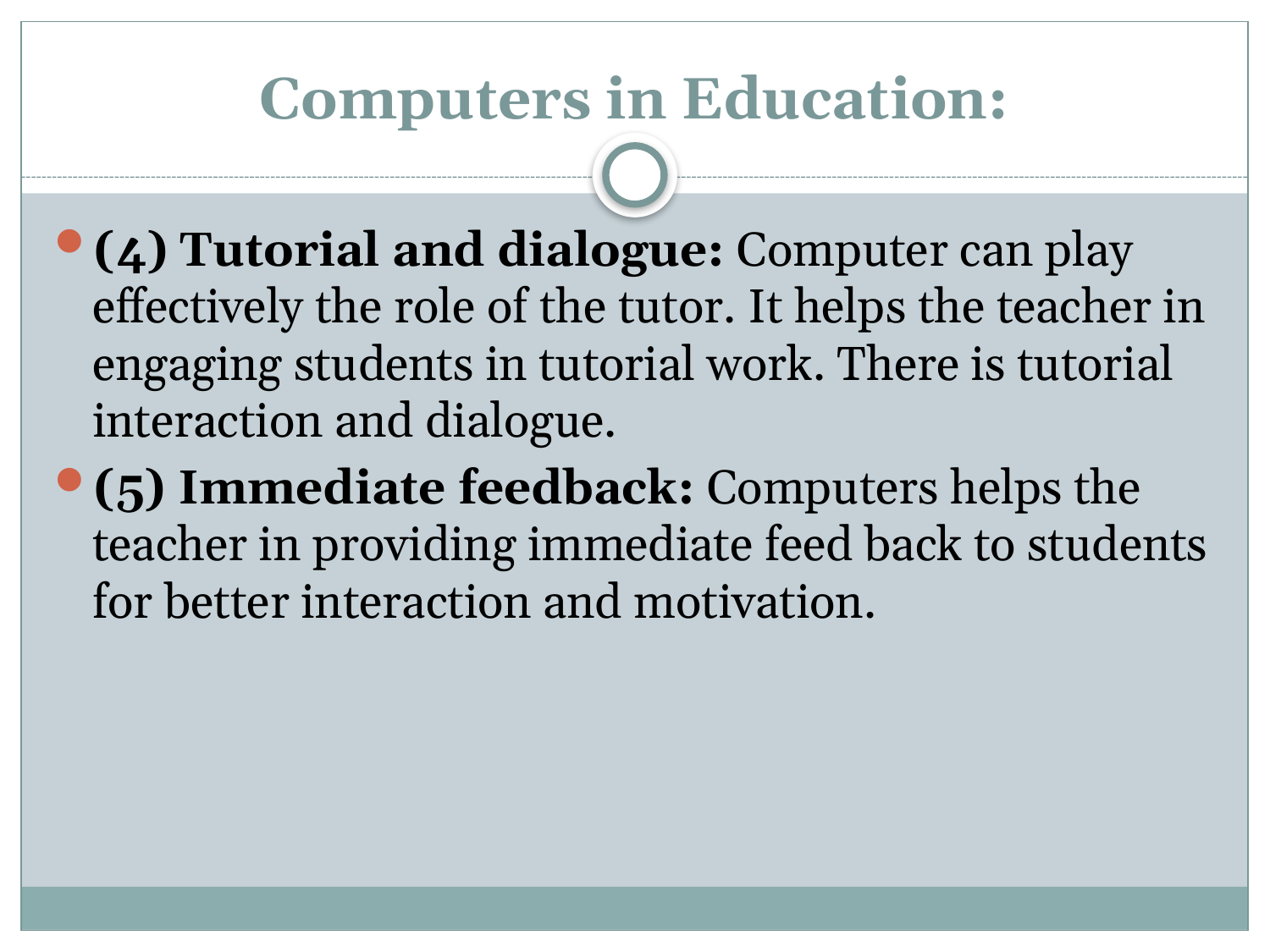

# Computers in Education:
(4) Tutorial and dialogue: Computer can play effectively the role of the tutor. It helps the teacher in engaging students in tutorial work. There is tutorial interaction and dialogue.
(5) Immediate feedback: Computers helps the teacher in providing immediate feed back to students for better interaction and motivation.